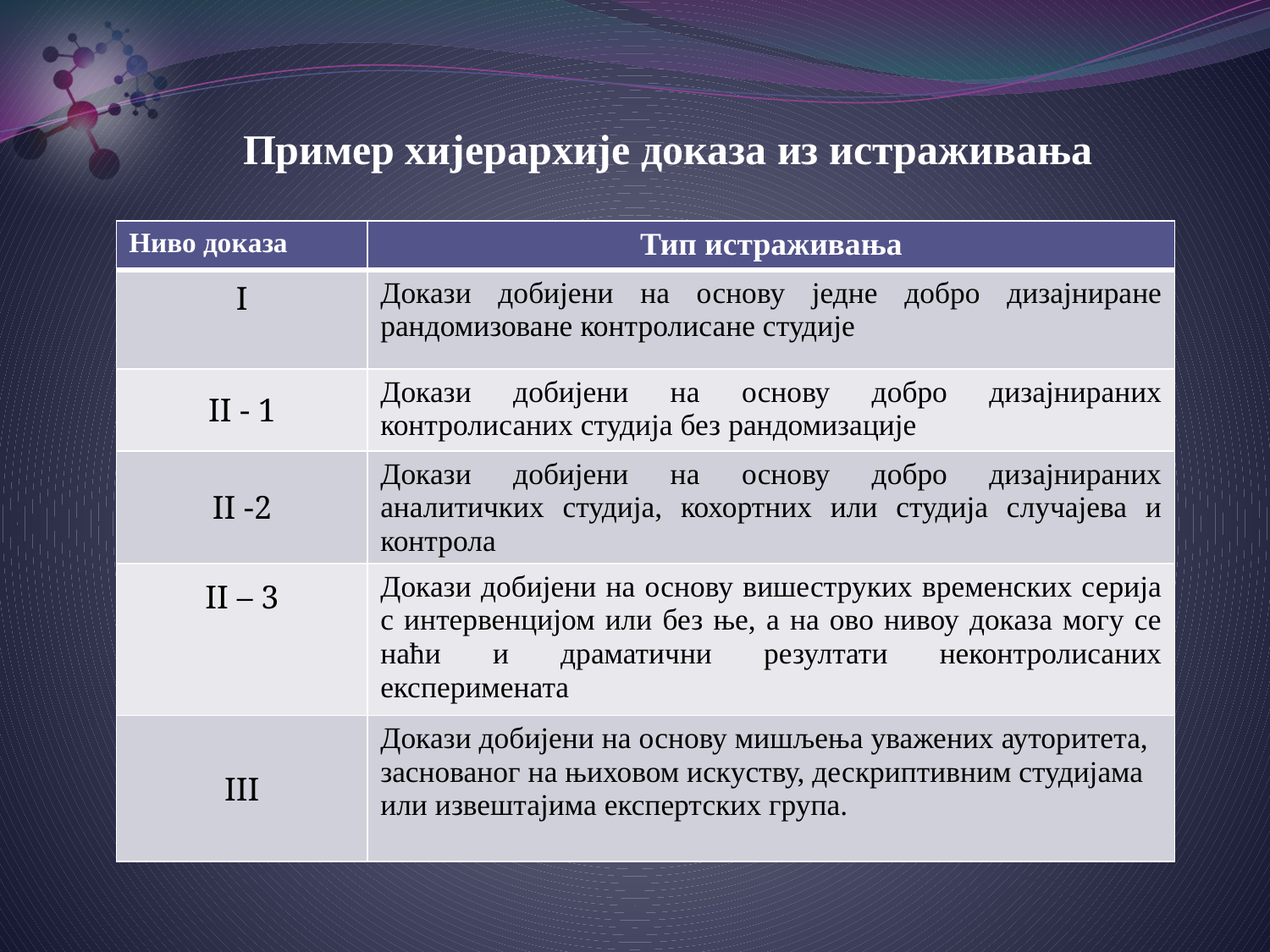

Пример хијерархије доказа из истраживања
| Ниво докaза | Тип истраживања |
| --- | --- |
| I | Докази добијени на основу једне добро дизајниране рандомизоване контролисане студије |
| II - 1 | Докази добијени на основу добро дизајнираних контролисаних студија без рандомизације |
| II -2 | Докази добијени на основу добро дизајнираних аналитичких студија, кохортних или студија случајева и контрола |
| II – 3 | Докази добијени на основу вишеструких временских серија с интервенцијом или без ње, а на ово нивоу доказа могу се наћи и драматични резултати неконтролисаних експеримената |
| III | Докази добијени на основу мишљења уважених ауторитета, заснованог на њиховом искуству, дескриптивним студијама или извештајима експертских група. |